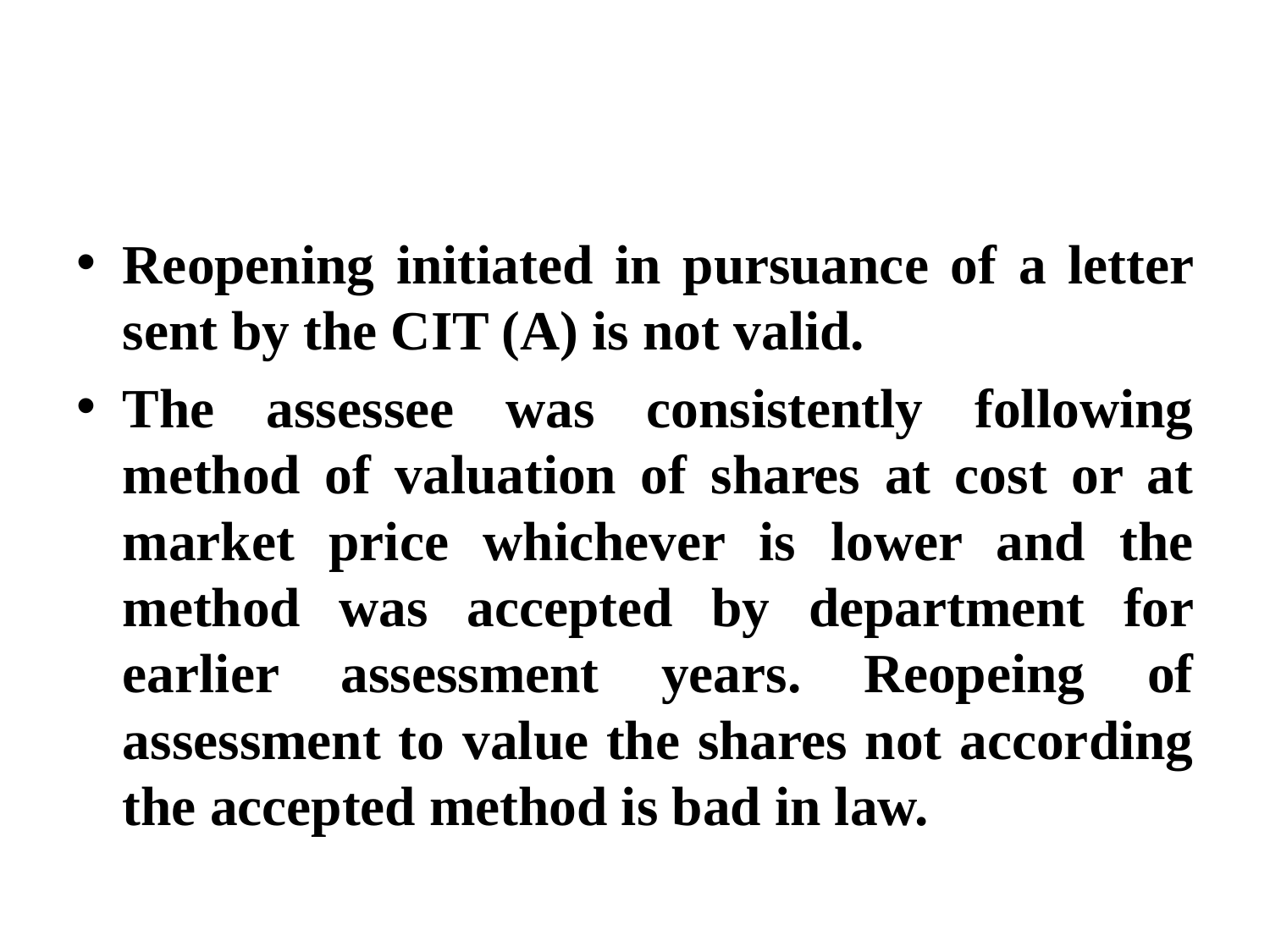

#
Reopening initiated in pursuance of a letter sent by the CIT (A) is not valid.
The assessee was consistently following method of valuation of shares at cost or at market price whichever is lower and the method was accepted by department for earlier assessment years. Reopeing of assessment to value the shares not according the accepted method is bad in law.